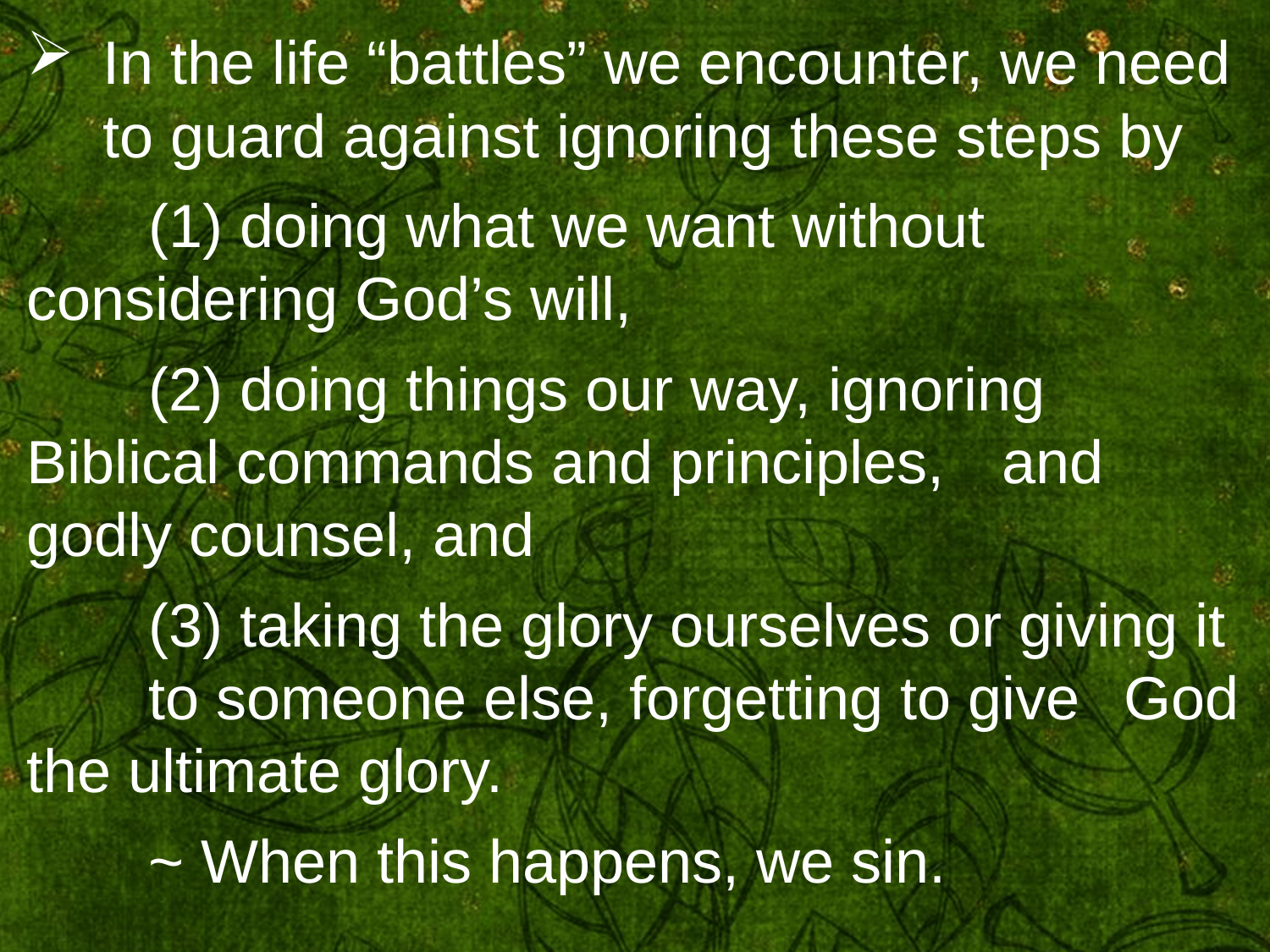

In the life “battles” we encounter, we need to guard against ignoring these steps by
	(1) doing what we want without 						considering God’s will,
	(2) doing things our way, ignoring 					Biblical commands and principles, 				and godly counsel, and
	(3) taking the glory ourselves or giving it 				to someone else, forgetting to give 				God the ultimate glory.
	~ When this happens, we sin.